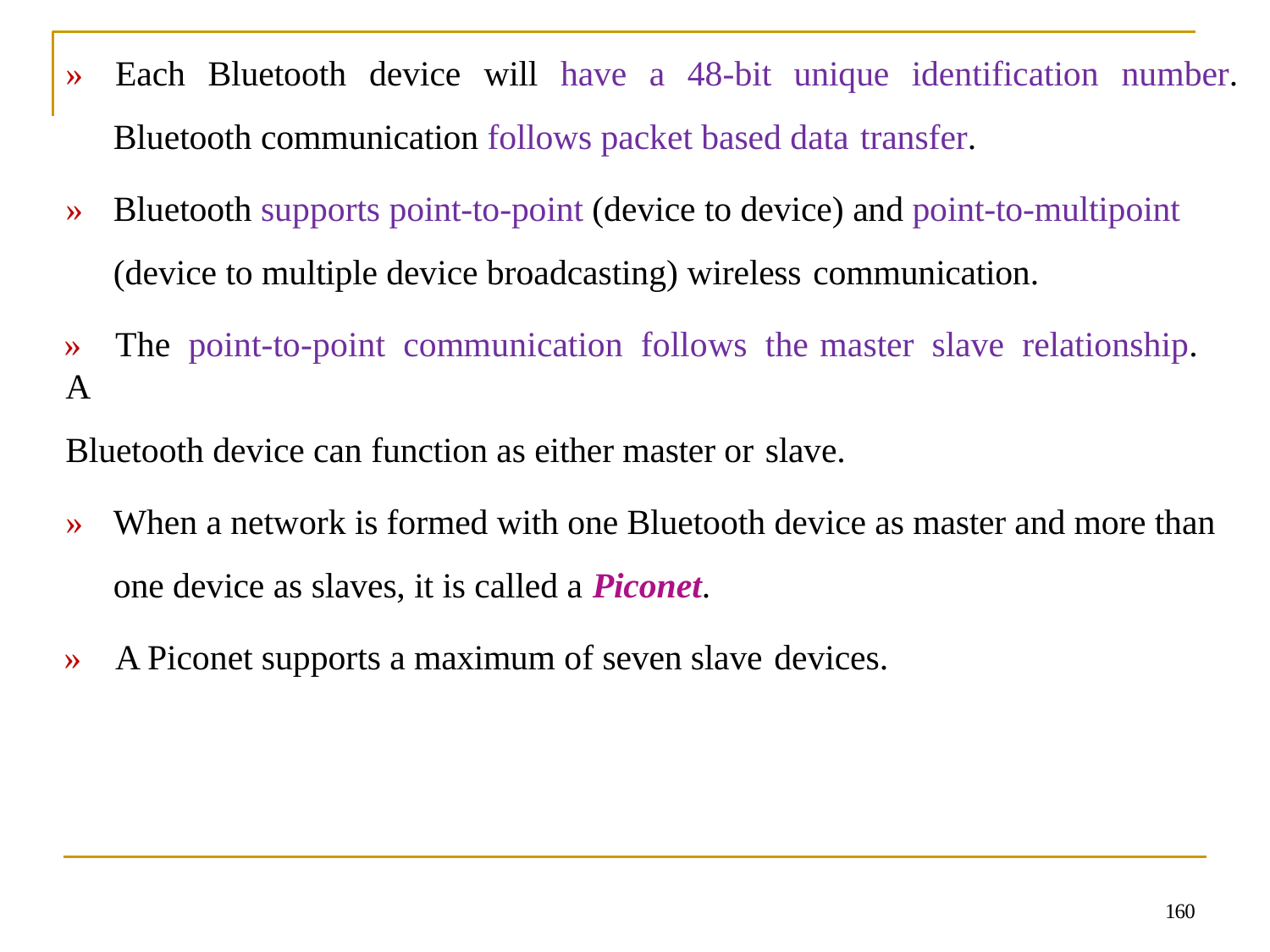

»	Each	Bluetooth	device	will	have	a	48-bit	unique	identification	number.
Bluetooth communication follows packet based data transfer.
»	Bluetooth supports point-to-point (device to device) and point-to-multipoint  (device to multiple device broadcasting) wireless communication.
»	The  point-to-point  communication  follows  the	master  slave  relationship.	A
Bluetooth device can function as either master or slave.
»	When a network is formed with one Bluetooth device as master and more than  one device as slaves, it is called a Piconet.
»	A Piconet supports a maximum of seven slave devices.
160